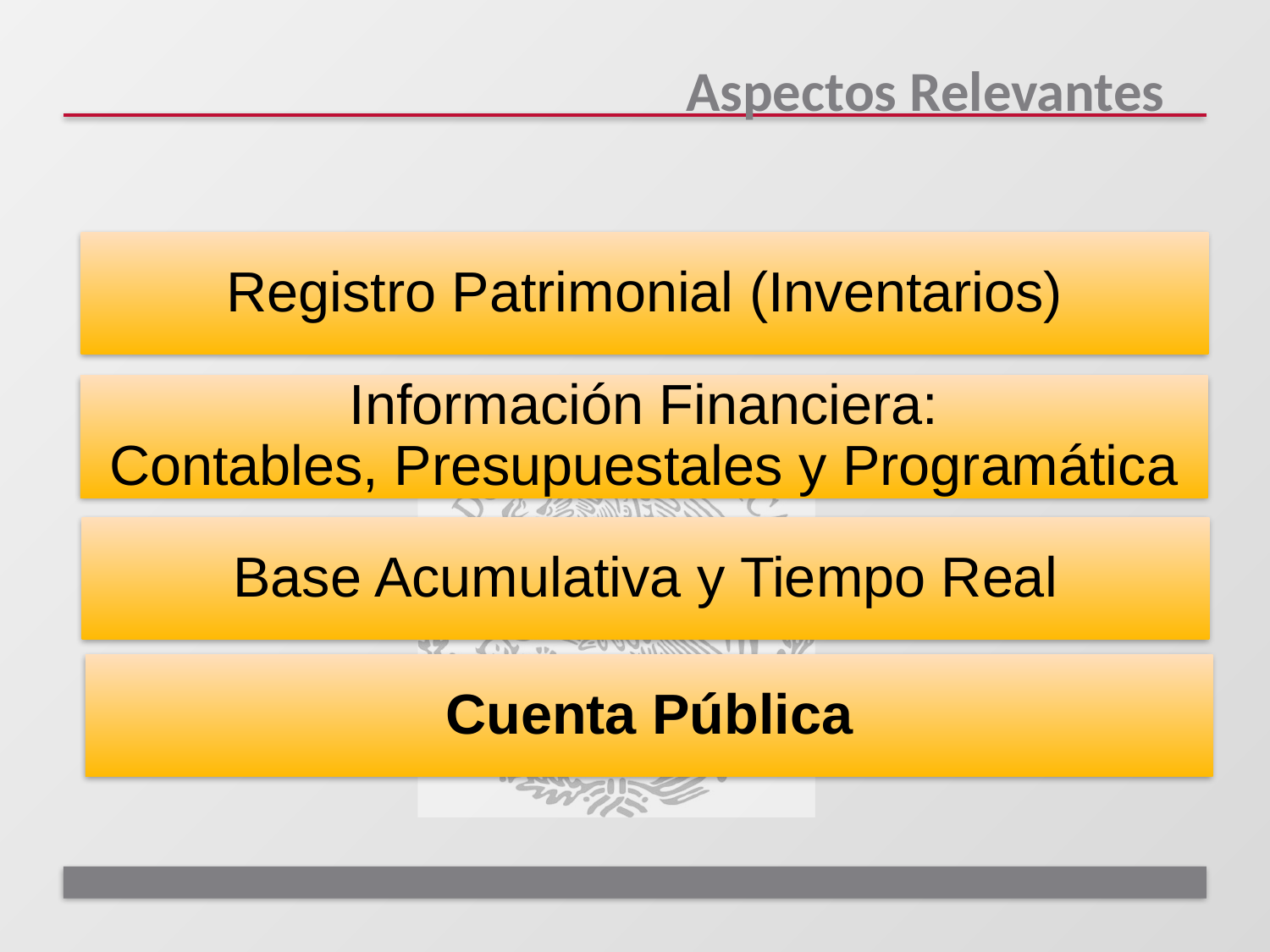

# Aspectos Relevantes
Registro Patrimonial (Inventarios)
Información Financiera:
Contables, Presupuestales y Programática
Base Acumulativa y Tiempo Real
Cuenta Pública